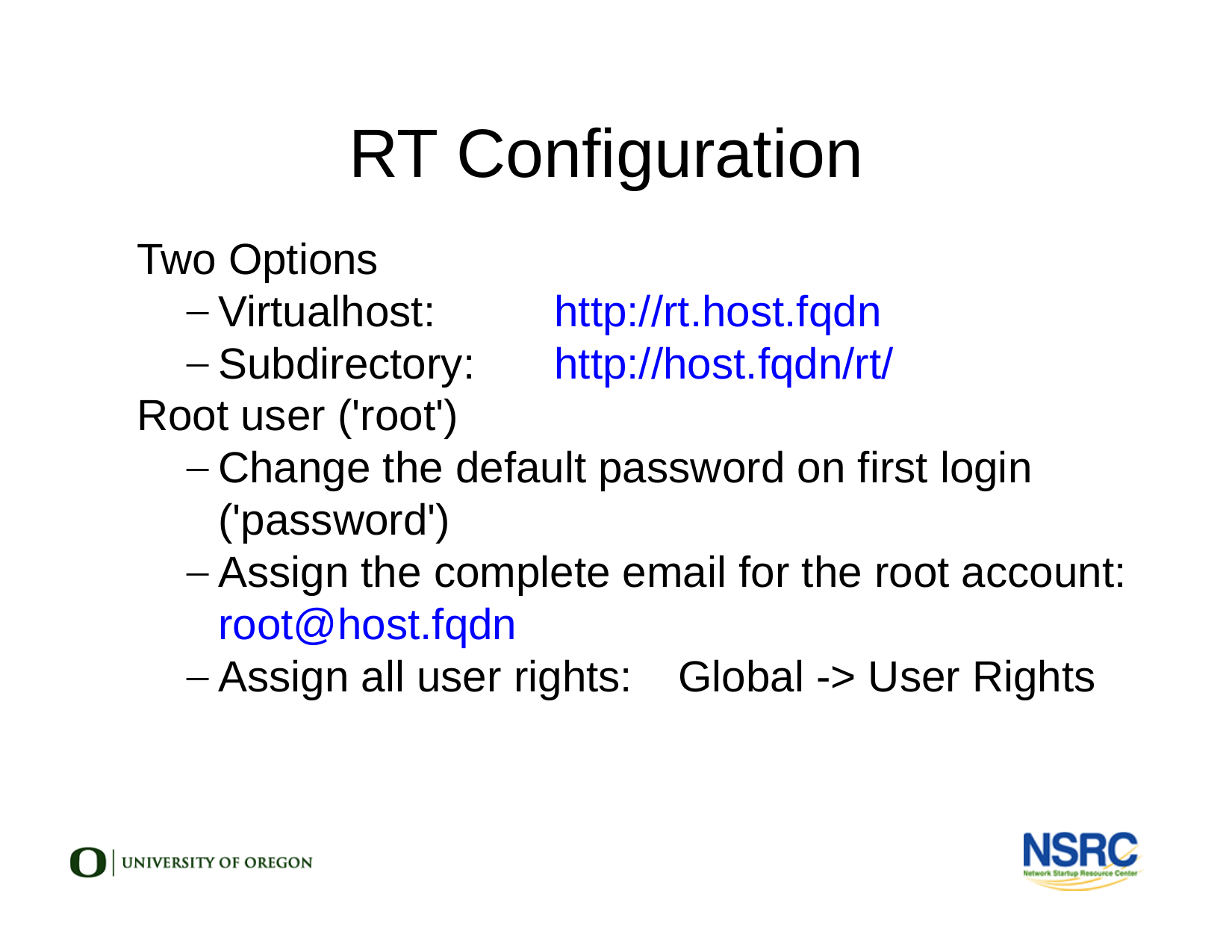

RT Configuration
Two Options
Virtualhost:		http://rt.host.fqdn
Subdirectory:	http://host.fqdn/rt/
Root user ('root')
Change the default password on first login ('password')
Assign the complete email for the root account:
root@host.fqdn
Assign all user rights:	 Global -> User Rights